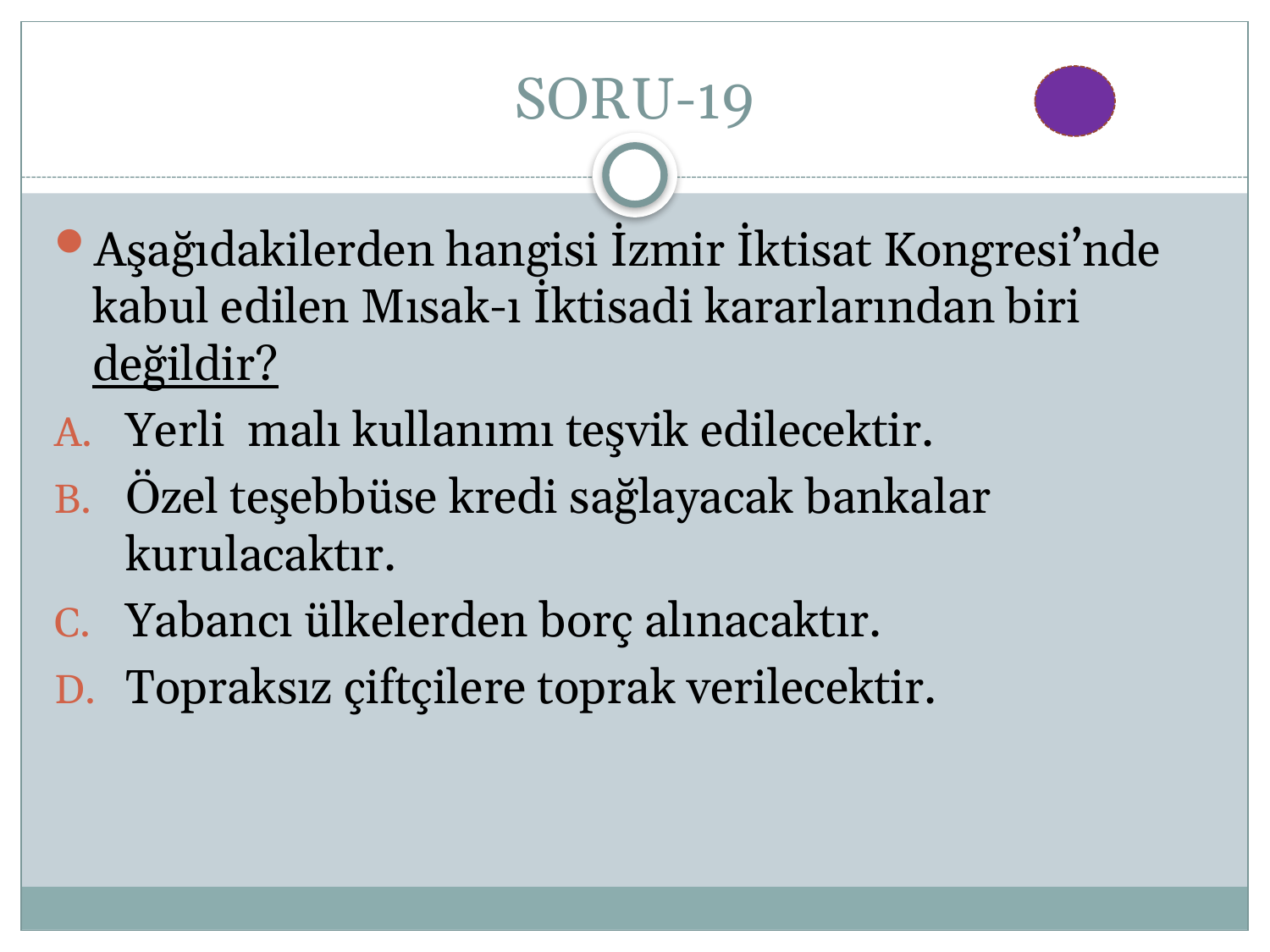

# SORU-19

Aşağıdakilerden hangisi İzmir İktisat Kongresi’nde kabul edilen Mısak-ı İktisadi kararlarından biri değildir?
Yerli  malı kullanımı teşvik edilecektir.
Özel teşebbüse kredi sağlayacak bankalar kurulacaktır.
Yabancı ülkelerden borç alınacaktır.
Topraksız çiftçilere toprak verilecektir.